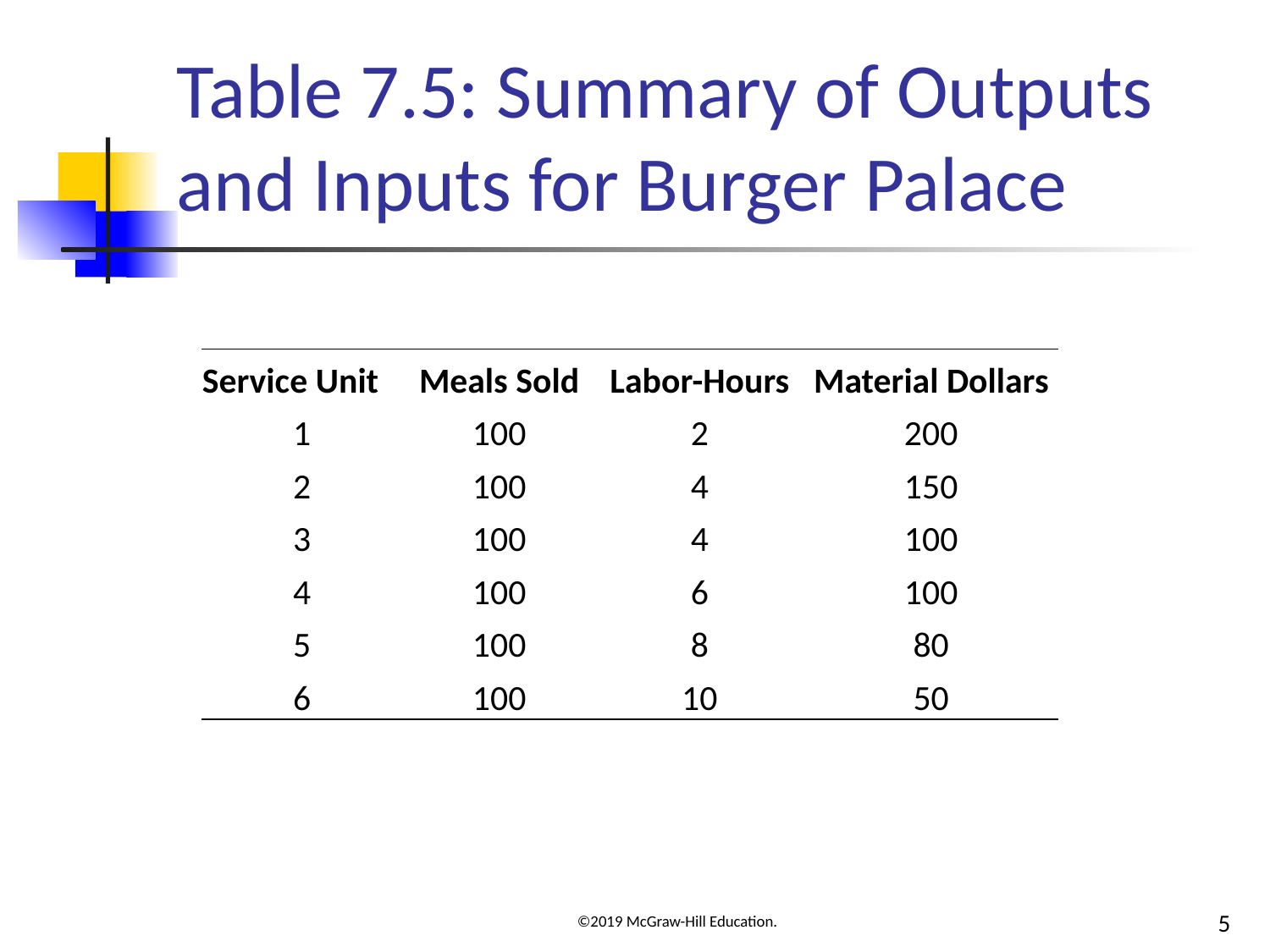

# Table 7.5: Summary of Outputs and Inputs for Burger Palace
| Service Unit | Meals Sold | Labor-Hours | Material Dollars |
| --- | --- | --- | --- |
| 1 | 100 | 2 | 200 |
| 2 | 100 | 4 | 150 |
| 3 | 100 | 4 | 100 |
| 4 | 100 | 6 | 100 |
| 5 | 100 | 8 | 80 |
| 6 | 100 | 10 | 50 |